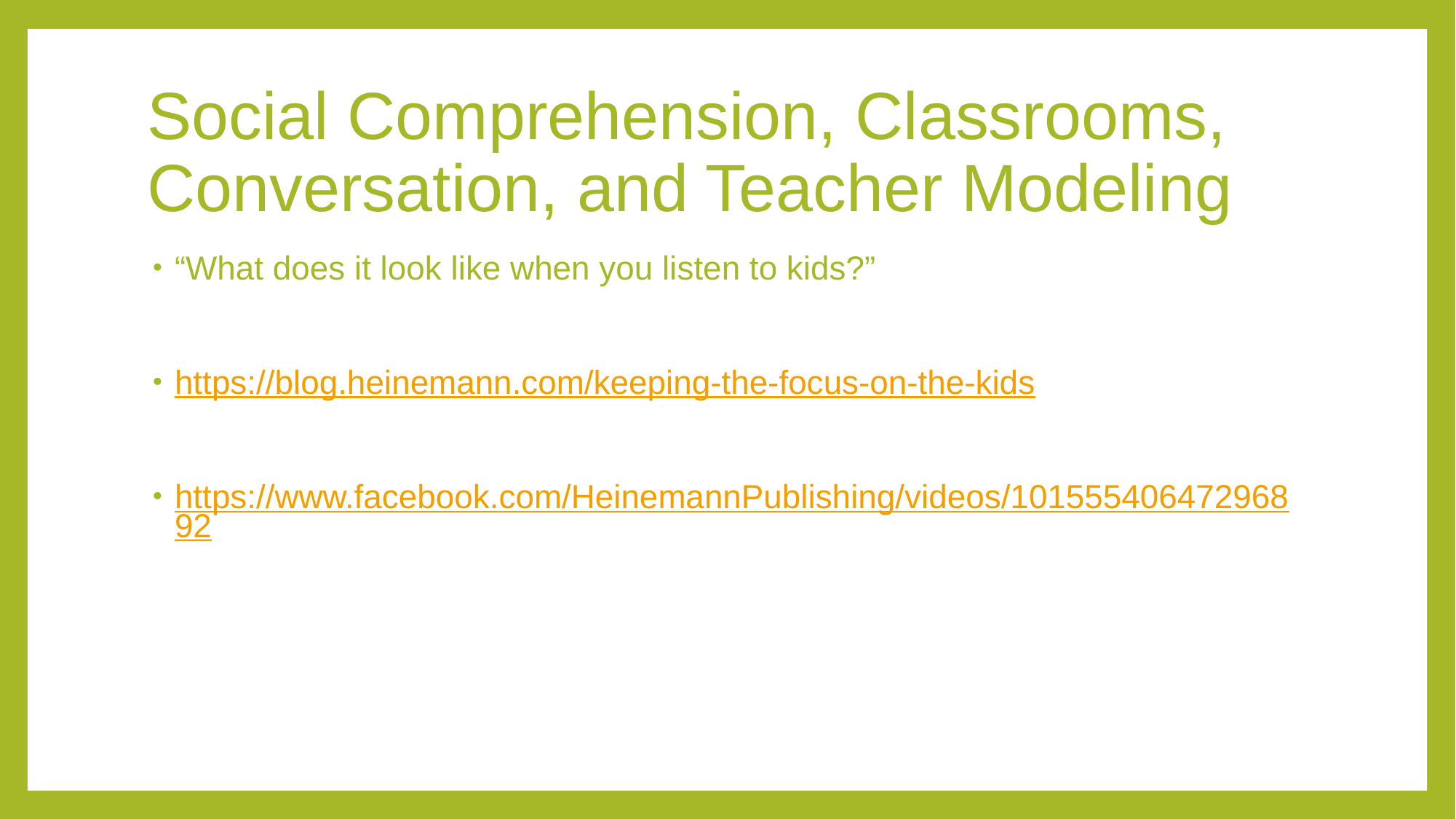

# Social Comprehension, Classrooms, Conversation, and Teacher Modeling
“What does it look like when you listen to kids?”

https://blog.heinemann.com/keeping-the-focus-on-the-kids

https://www.facebook.com/HeinemannPublishing/videos/10155540647296892